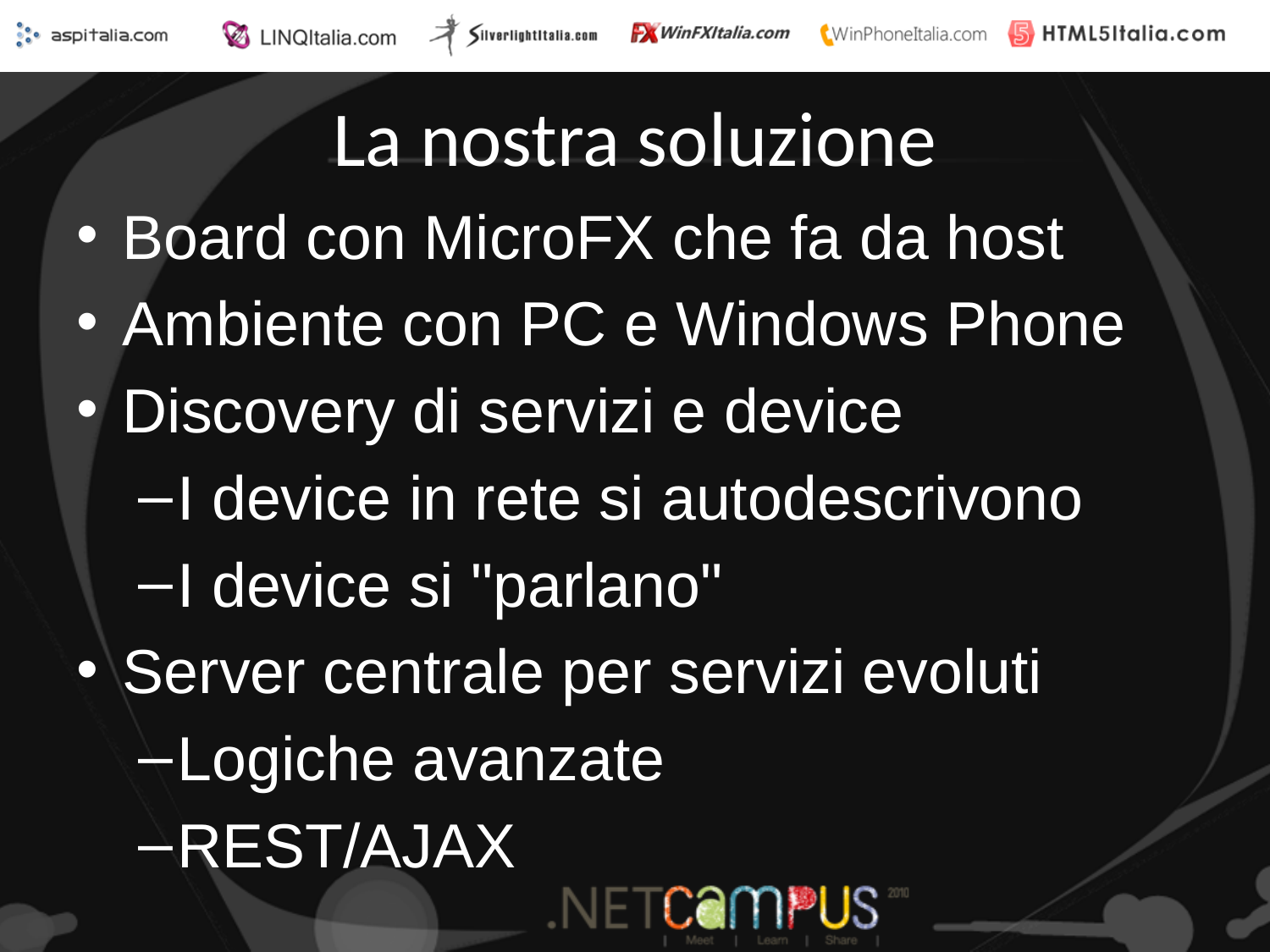

# La nostra soluzione
Board con MicroFX che fa da host
Ambiente con PC e Windows Phone
Discovery di servizi e device
I device in rete si autodescrivono
I device si "parlano"
Server centrale per servizi evoluti
Logiche avanzate
REST/AJAX